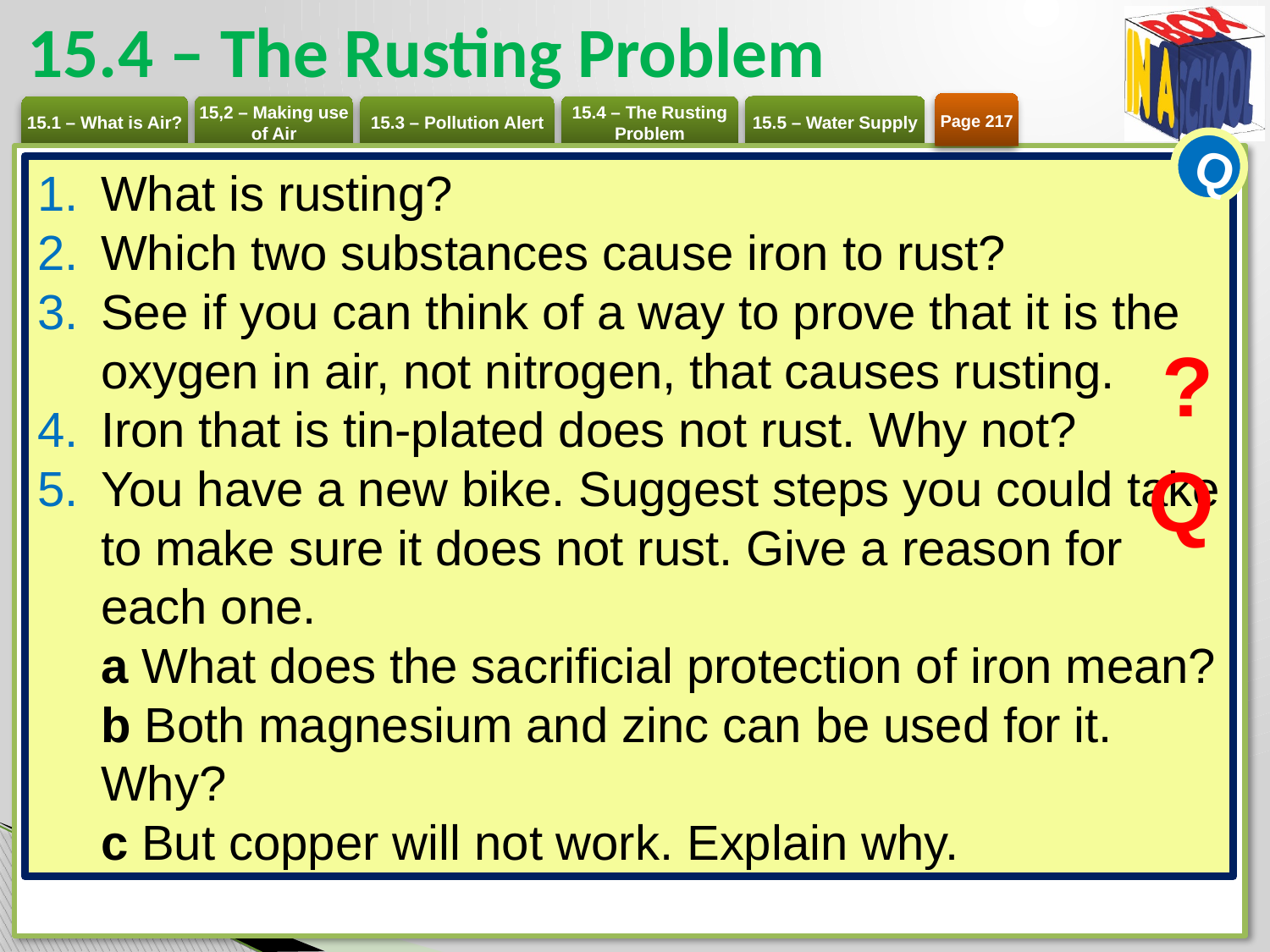

# 15.4 – The Rusting Problem
Page 217
Q
What is rusting?
Which two substances cause iron to rust?
See if you can think of a way to prove that it is the oxygen in air, not nitrogen, that causes rusting.
Iron that is tin-plated does not rust. Why not?
You have a new bike. Suggest steps you could take to make sure it does not rust. Give a reason for each one.
a What does the sacrificial protection of iron mean?
b Both magnesium and zinc can be used for it. Why?
c But copper will not work. Explain why.
?
Q